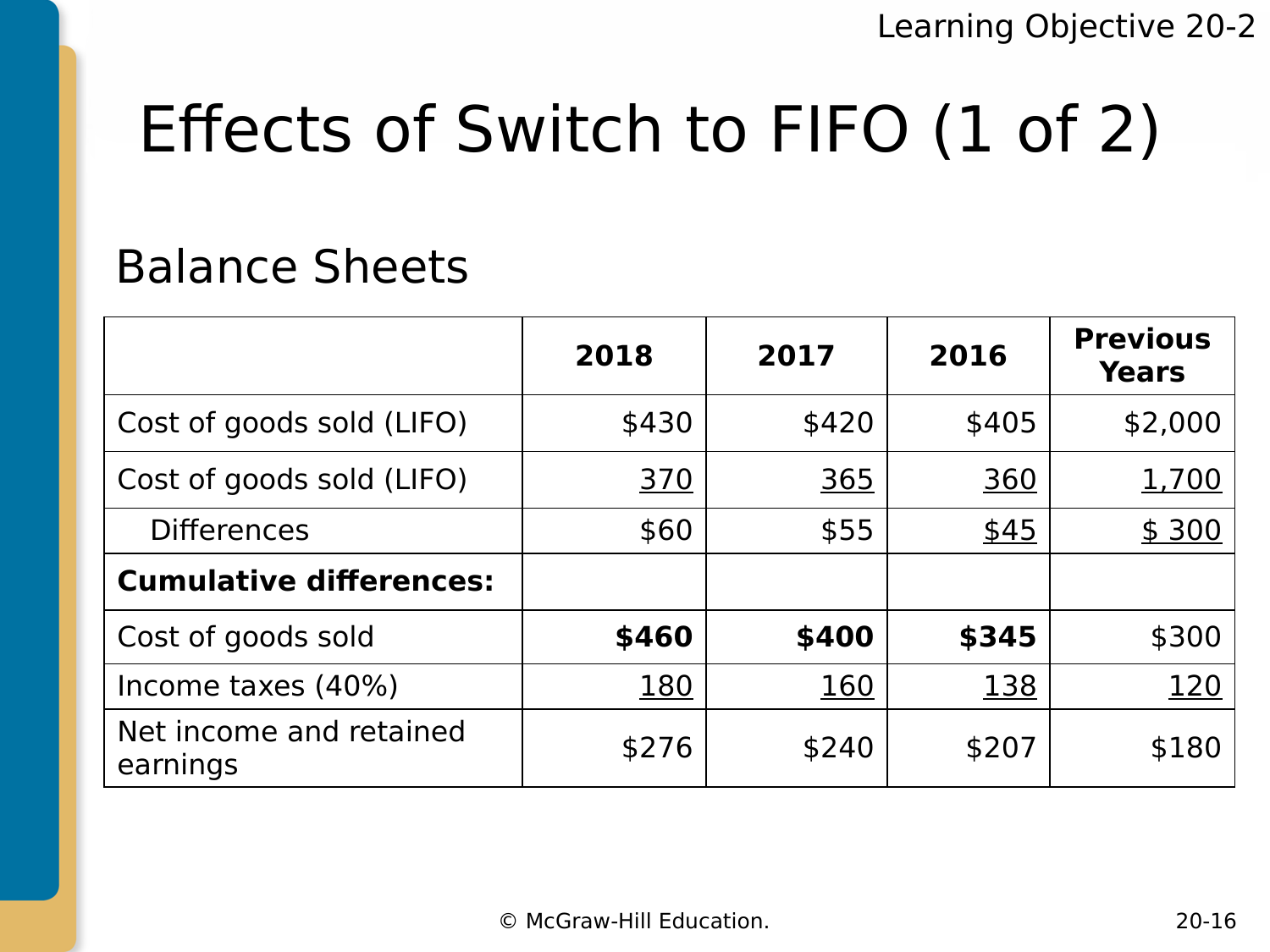

Learning Objective 20-2
# Effects of Switch to FIFO (1 of 2)
Balance Sheets
|  | 2018 | 2017 | 2016 | Previous Years |
| --- | --- | --- | --- | --- |
| Cost of goods sold (LIFO) | $430 | $420 | $405 | $2,000 |
| Cost of goods sold (LIFO) | 370 | 365 | 360 | 1,700 |
| Differences | $60 | $55 | $45 | $ 300 |
| Cumulative differences: |  |  |  |  |
| Cost of goods sold | $460 | $400 | $345 | $300 |
| Income taxes (40%) | 180 | 160 | 138 | 120 |
| Net income and retained earnings | $276 | $240 | $207 | $180 |